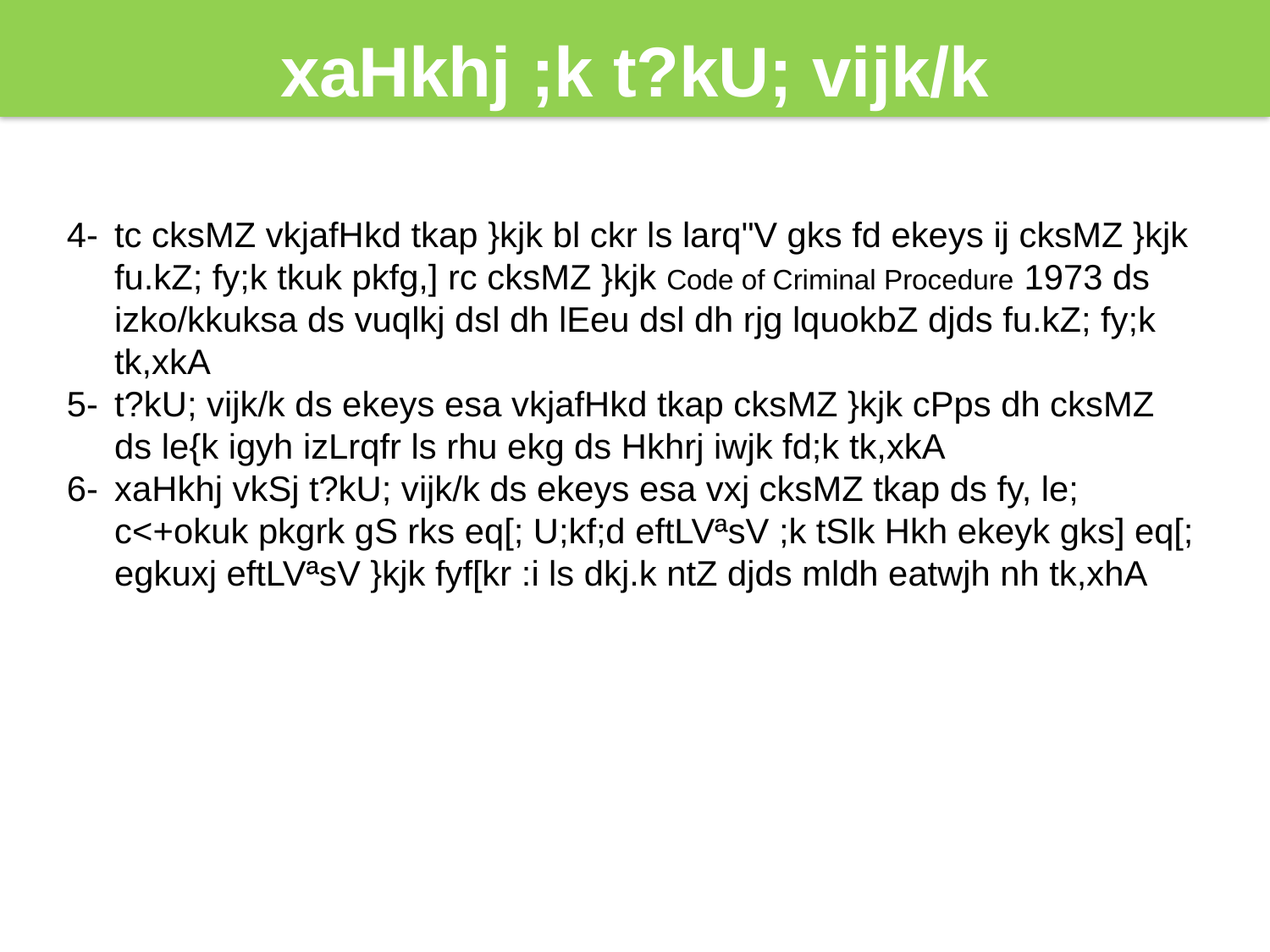

xaHkhj ;k t?kU; vijk/k
4-	tc cksMZ vkjafHkd tkap }kjk bl ckr ls larq"V gks fd ekeys ij cksMZ }kjk fu.kZ; fy;k tkuk pkfg,] rc cksMZ }kjk Code of Criminal Procedure 1973 ds izko/kkuksa ds vuqlkj dsl dh lEeu dsl dh rjg lquokbZ djds fu.kZ; fy;k tk,xkA
5-	t?kU; vijk/k ds ekeys esa vkjafHkd tkap cksMZ }kjk cPps dh cksMZ ds le{k igyh izLrqfr ls rhu ekg ds Hkhrj iwjk fd;k tk,xkA
6-	xaHkhj vkSj t?kU; vijk/k ds ekeys esa vxj cksMZ tkap ds fy, le; c<+okuk pkgrk gS rks eq[; U;kf;d eftLVªsV ;k tSlk Hkh ekeyk gks] eq[; egkuxj eftLVªsV }kjk fyf[kr :i ls dkj.k ntZ djds mldh eatwjh nh tk,xhA